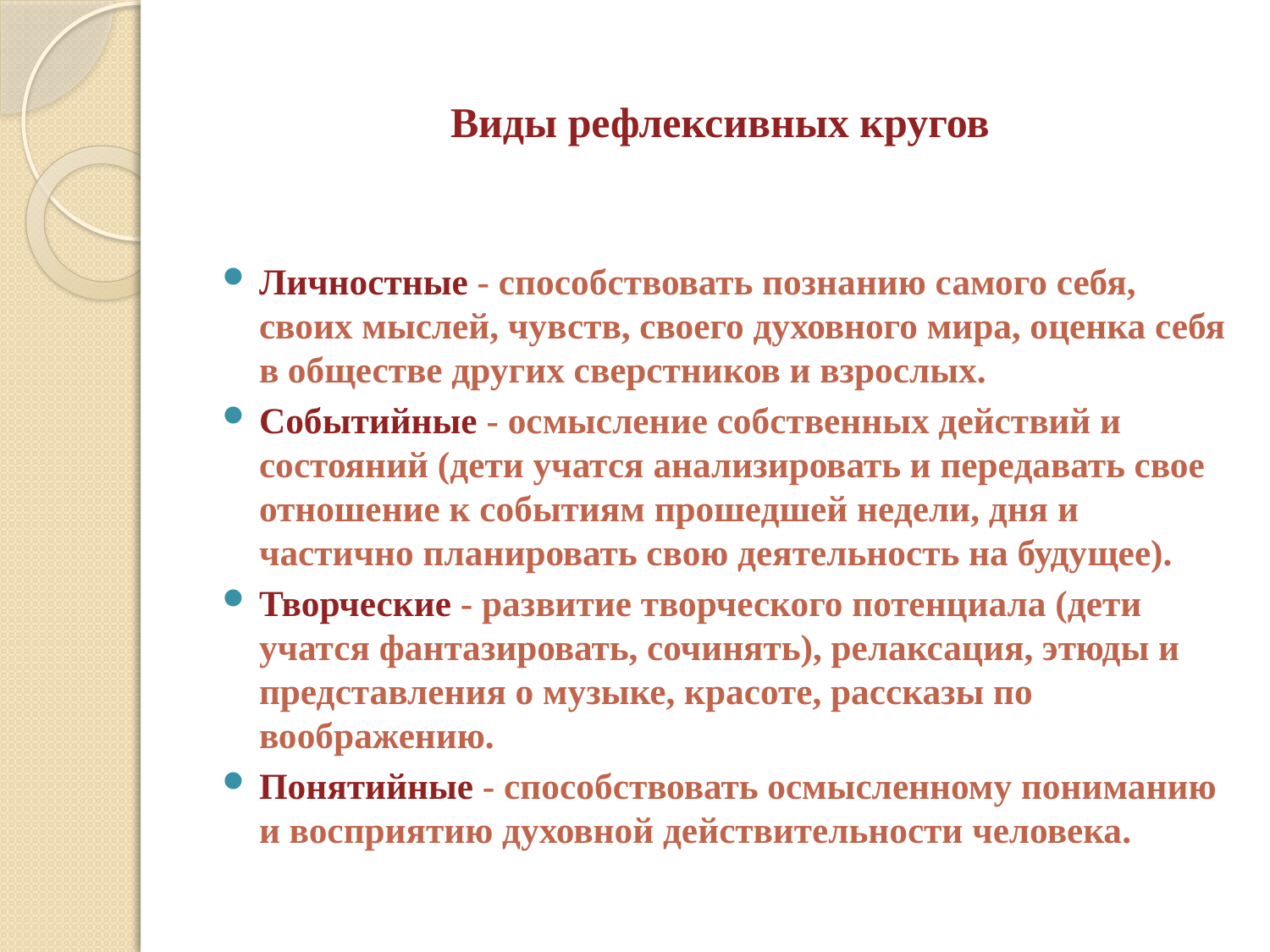

# Виды рефлексивных кругов

Личностные - способствовать познанию самого себя, своих мыслей, чувств, своего духовного мира, оценка себя в обществе других сверстников и взрослых.
Событийные - осмысление собственных действий и состояний (дети учатся анализировать и передавать свое отношение к событиям прошедшей недели, дня и частично планировать свою деятельность на будущее).
Творческие - развитие творческого потенциала (дети учатся фантазировать, сочинять), релаксация, этюды и представления о музыке, красоте, рассказы по воображению.
Понятийные - способствовать осмысленному пониманию и восприятию духовной действительности человека.